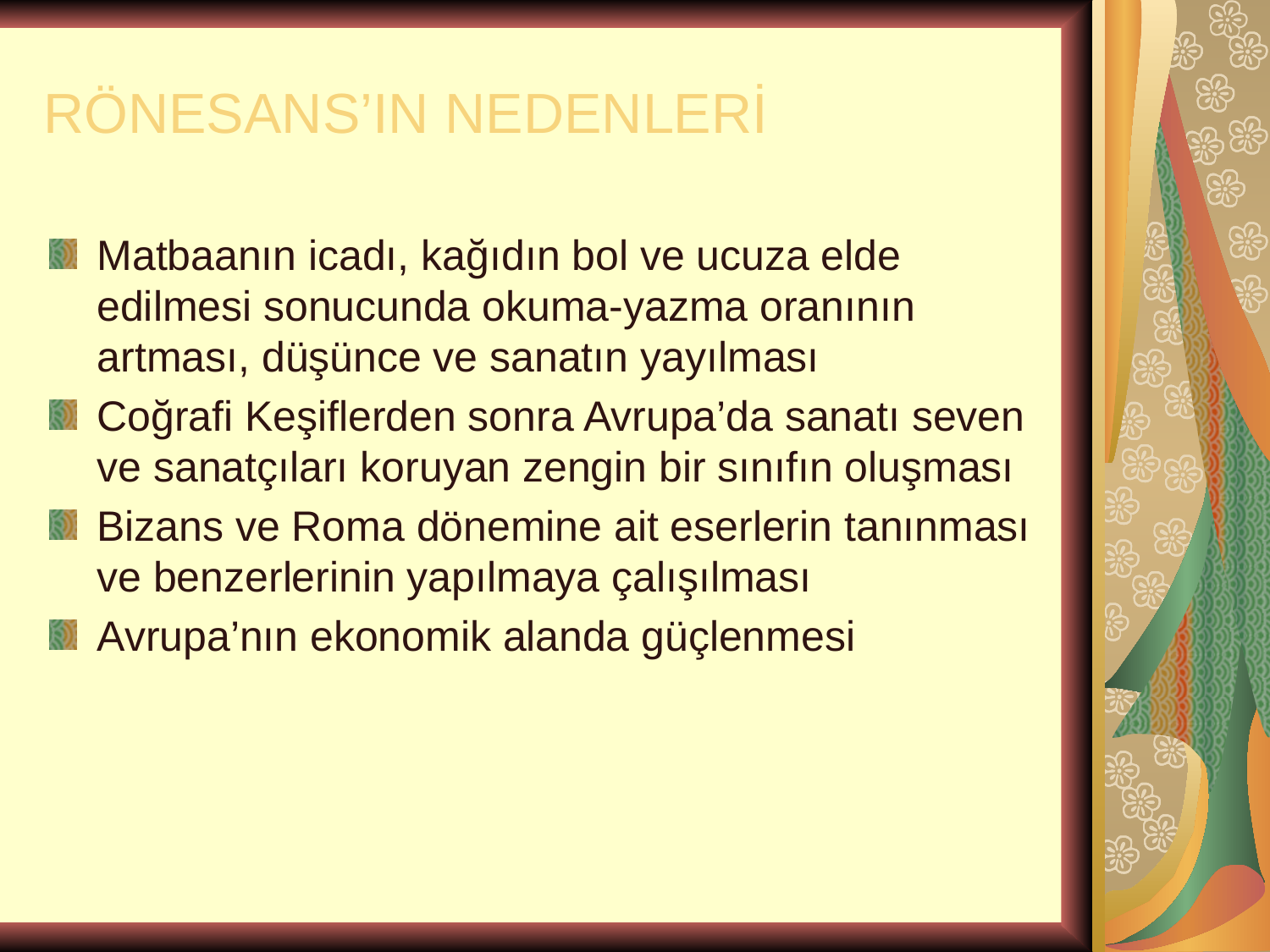

# RÖNESANS’IN NEDENLERİ
Matbaanın icadı, kağıdın bol ve ucuza elde edilmesi sonucunda okuma-yazma oranının artması, düşünce ve sanatın yayılması
Coğrafi Keşiflerden sonra Avrupa’da sanatı seven ve sanatçıları koruyan zengin bir sınıfın oluşması
Bizans ve Roma dönemine ait eserlerin tanınması ve benzerlerinin yapılmaya çalışılması
Avrupa’nın ekonomik alanda güçlenmesi